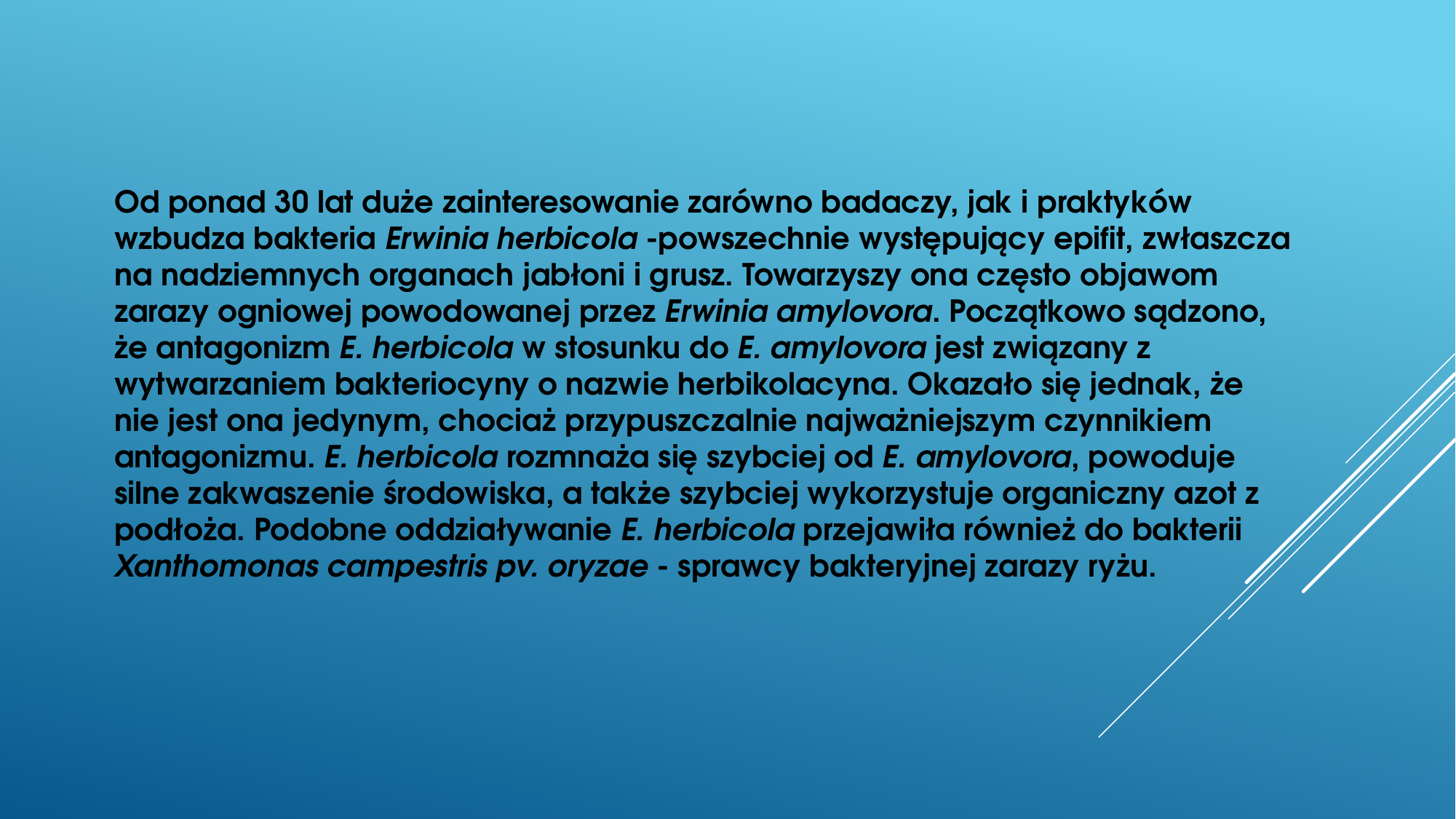

Od ponad 30 lat duże zainteresowanie zarówno badaczy, jak i praktyków wzbudza bakteria Erwinia herbicola -powszechnie występujący epifit, zwłaszcza na nadziemnych organach jabłoni i grusz. Towarzyszy ona często objawom zarazy ogniowej powodowanej przez Erwinia amylovora. Początkowo sądzono, że antagonizm E. herbicola w stosunku do E. amylovora jest związany z wytwarzaniem bakteriocyny o nazwie herbikolacyna. Okazało się jednak, że nie jest ona jedynym, chociaż przypuszczalnie najważniejszym czynnikiem antagonizmu. E. herbicola rozmnaża się szybciej od E. amylovora, powoduje silne zakwaszenie środowiska, a także szybciej wykorzystuje organiczny azot z podłoża. Podobne oddziaływanie E. herbicola przejawiła również do bakterii Xanthomonas campestris pv. oryzae - sprawcy bakteryjnej zarazy ryżu.